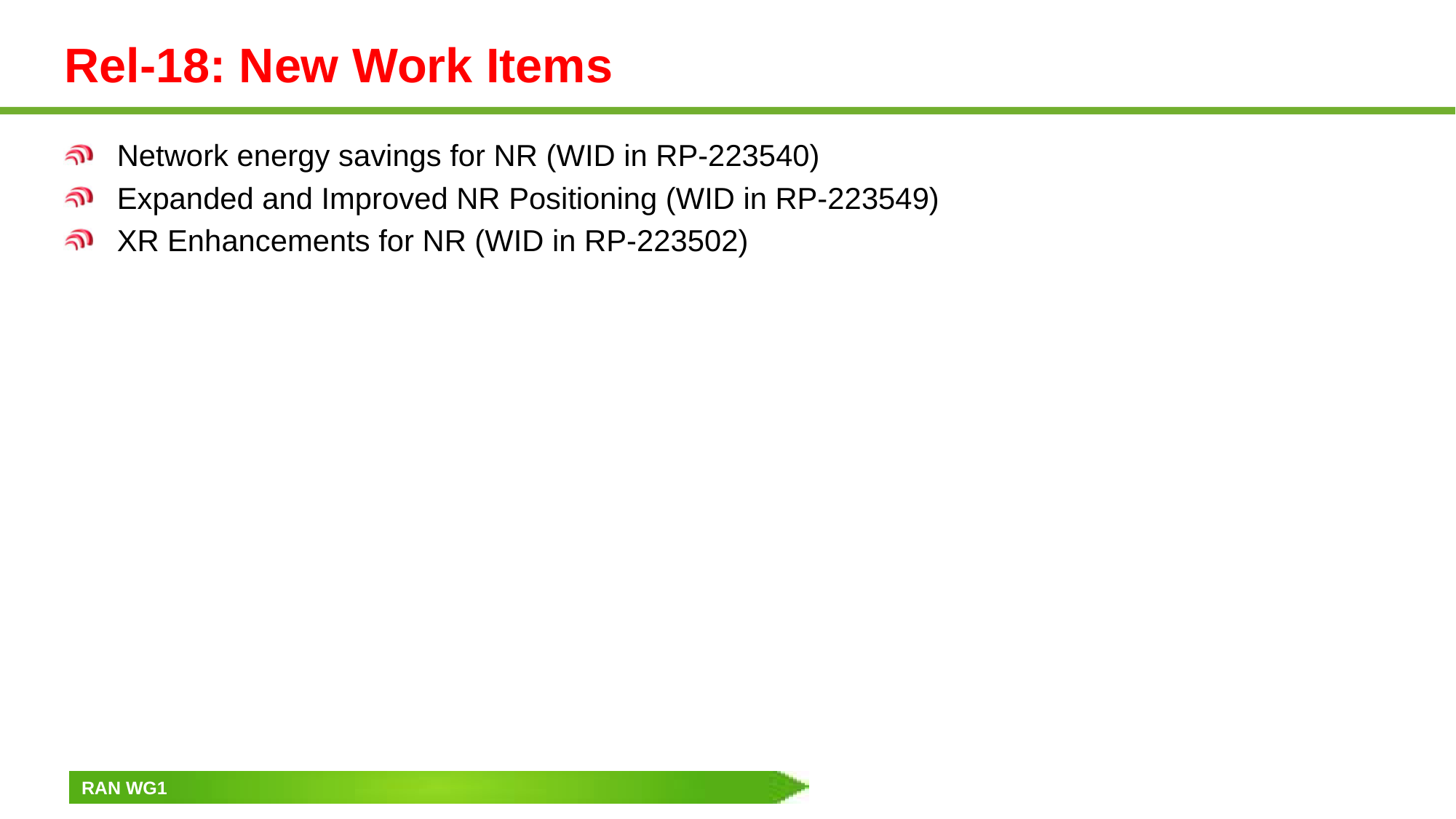

# Rel-18: New Work Items
Network energy savings for NR (WID in RP-223540)
Expanded and Improved NR Positioning (WID in RP-223549)
XR Enhancements for NR (WID in RP-223502)